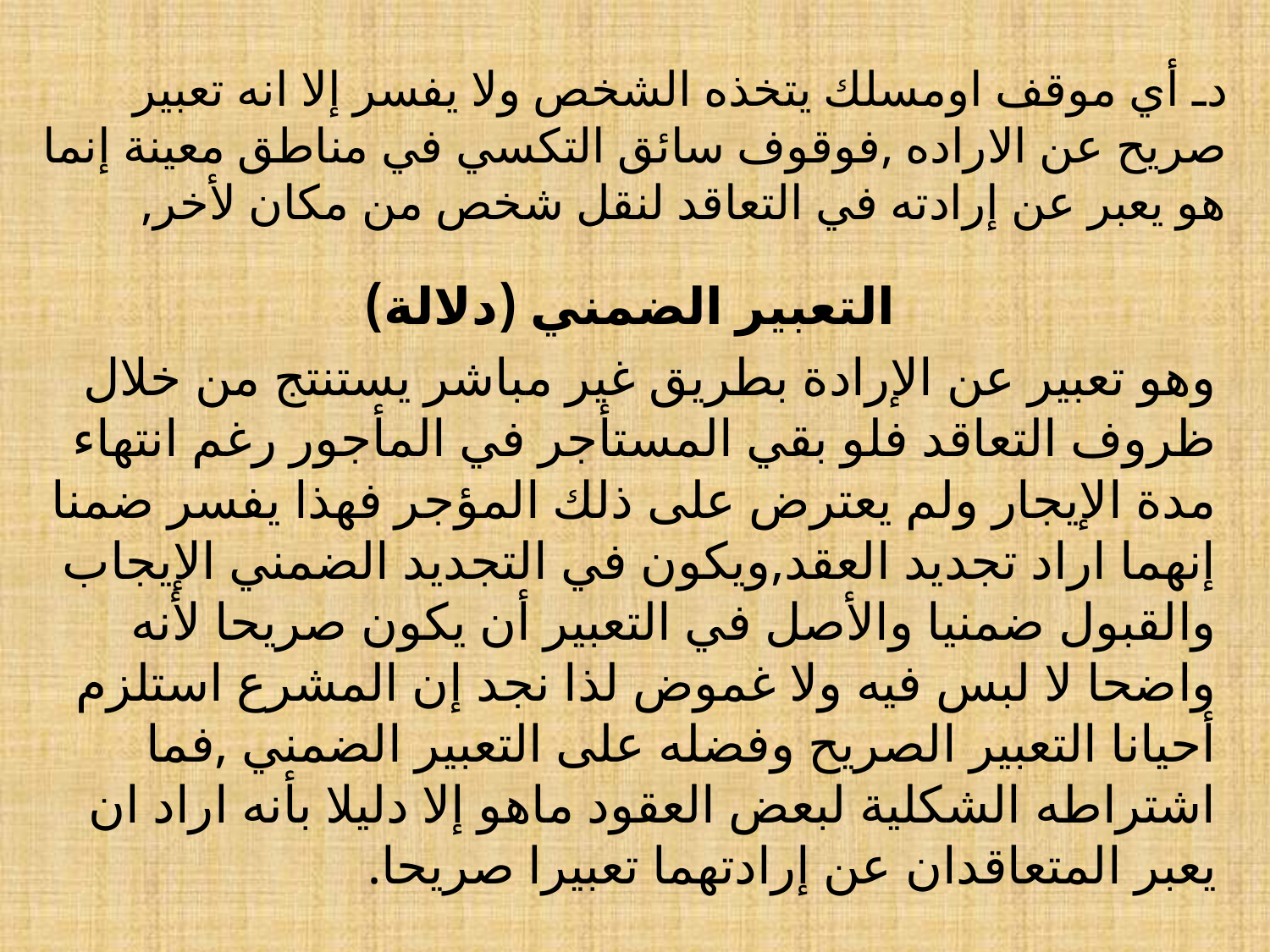

# دـ أي موقف اومسلك يتخذه الشخص ولا يفسر إلا انه تعبير صريح عن الاراده ,فوقوف سائق التكسي في مناطق معينة إنما هو يعبر عن إرادته في التعاقد لنقل شخص من مكان لأخر,
التعبير الضمني (دلالة)
وهو تعبير عن الإرادة بطريق غير مباشر يستنتج من خلال ظروف التعاقد فلو بقي المستأجر في المأجور رغم انتهاء مدة الإيجار ولم يعترض على ذلك المؤجر فهذا يفسر ضمنا إنهما اراد تجديد العقد,ويكون في التجديد الضمني الإيجاب والقبول ضمنيا والأصل في التعبير أن يكون صريحا لأنه واضحا لا لبس فيه ولا غموض لذا نجد إن المشرع استلزم أحيانا التعبير الصريح وفضله على التعبير الضمني ,فما اشتراطه الشكلية لبعض العقود ماهو إلا دليلا بأنه اراد ان يعبر المتعاقدان عن إرادتهما تعبيرا صريحا.